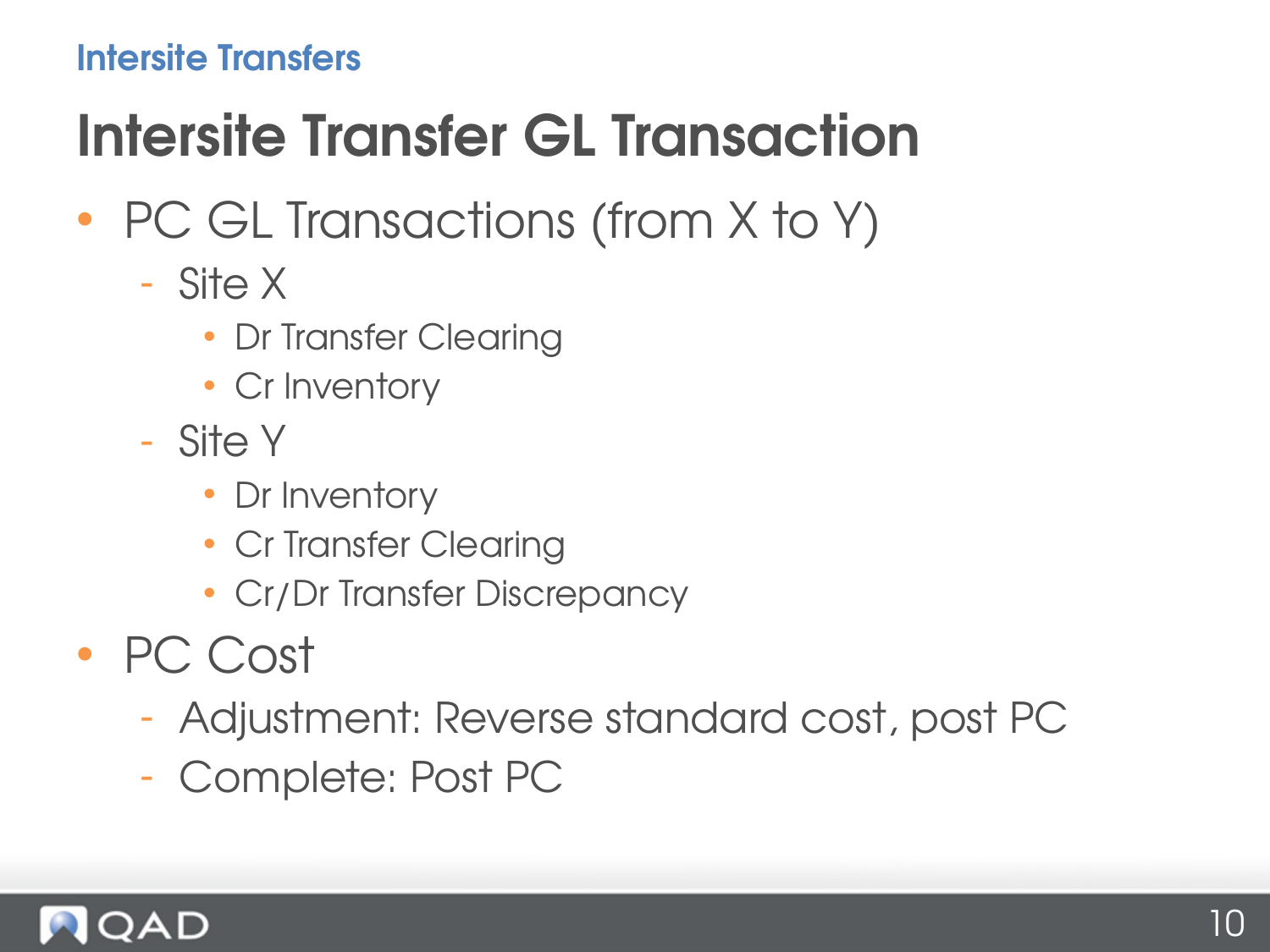

Intersite Transfers
# Intersite Transfer GL Transaction
PC GL Transactions (from X to Y)
Site X
Dr Transfer Clearing
Cr Inventory
Site Y
Dr Inventory
Cr Transfer Clearing
Cr/Dr Transfer Discrepancy
PC Cost
Adjustment: Reverse standard cost, post PC
Complete: Post PC
10